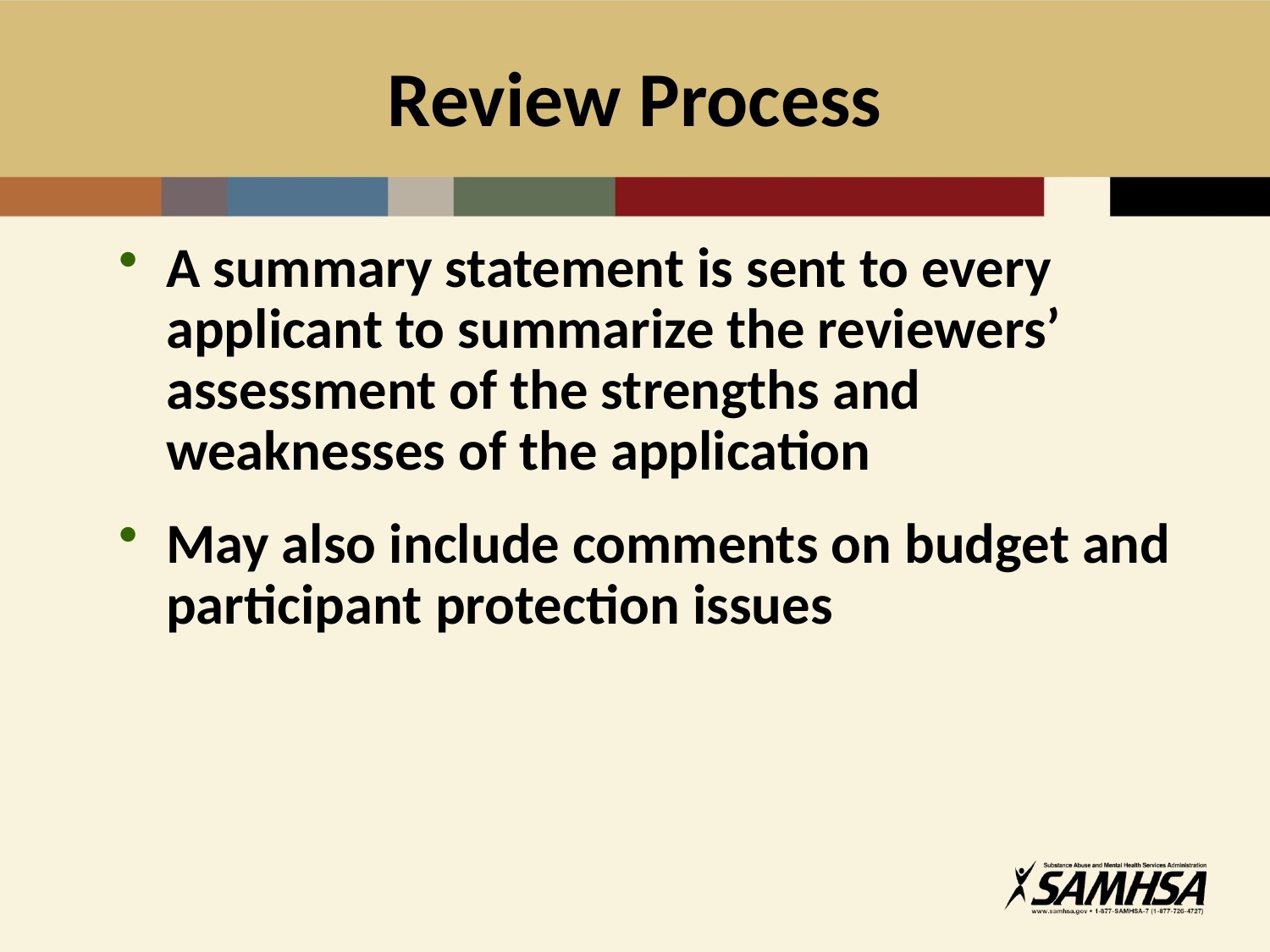

# Review Process
A summary statement is sent to every applicant to summarize the reviewers’ assessment of the strengths and weaknesses of the application
May also include comments on budget and participant protection issues